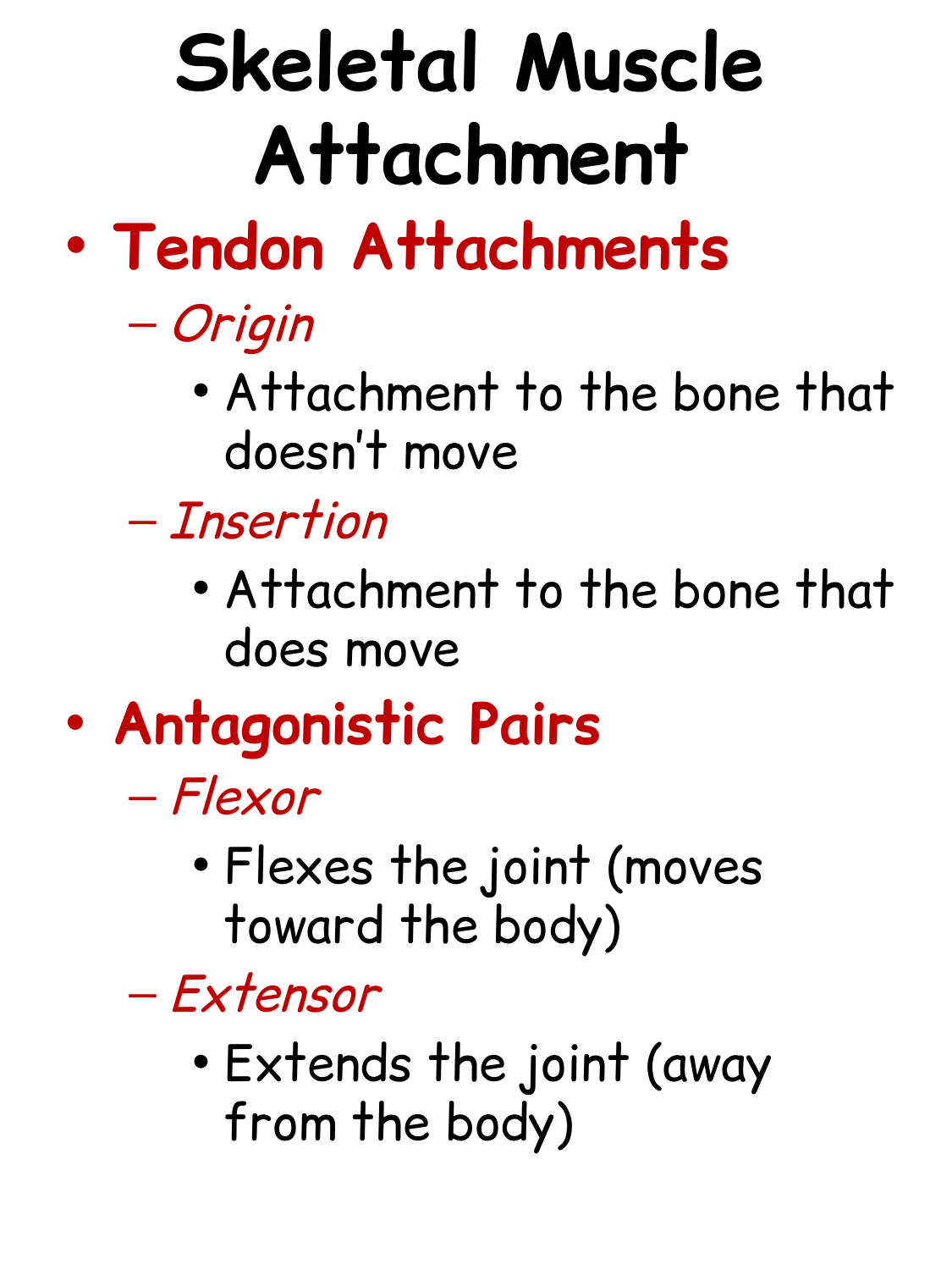

# Skeletal Muscle Attachment
Tendon Attachments
Origin
Attachment to the bone that doesn’t move
Insertion
Attachment to the bone that does move
Antagonistic Pairs
Flexor
Flexes the joint (moves toward the body)
Extensor
Extends the joint (away from the body)